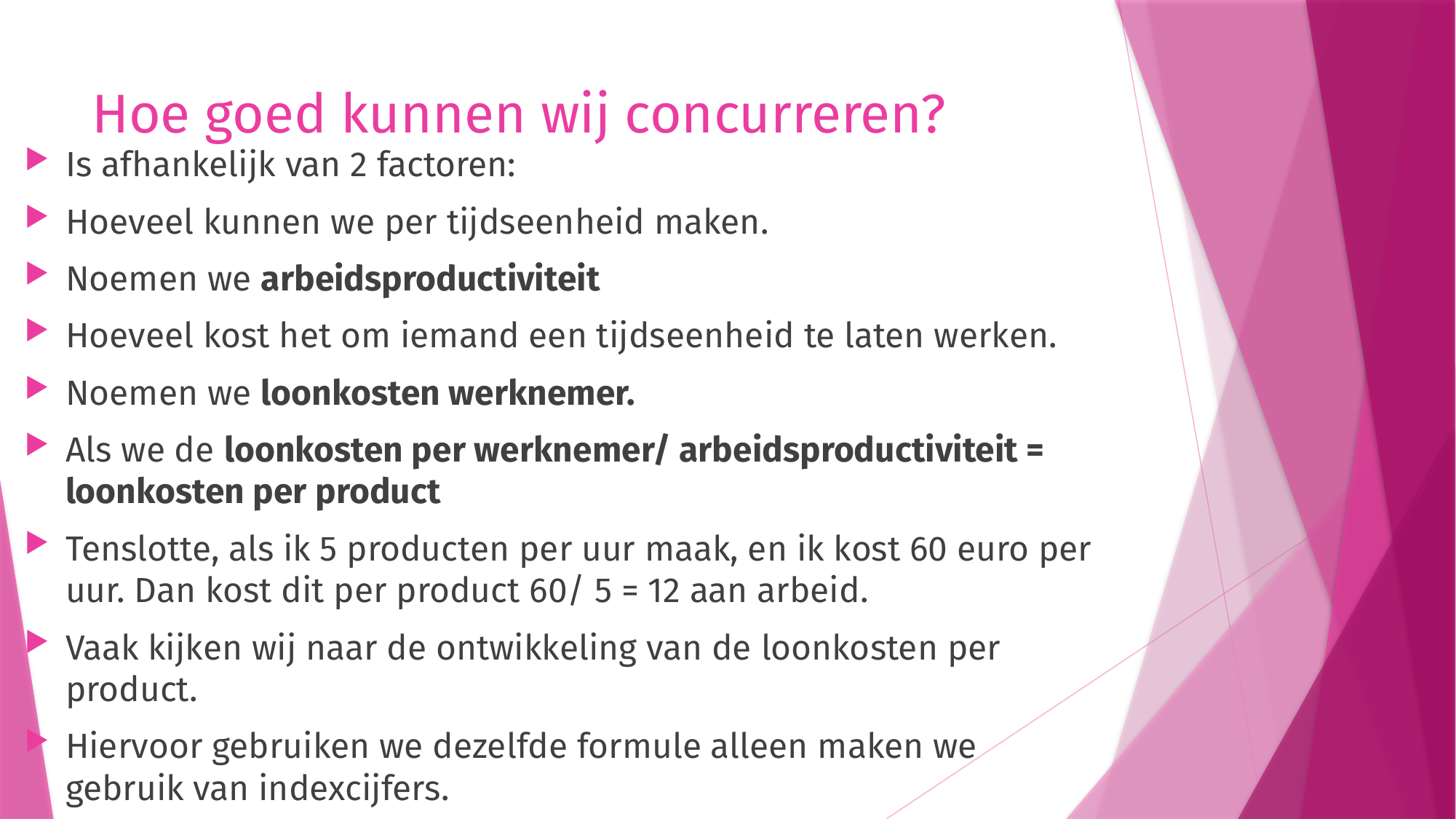

# Hoe goed kunnen wij concurreren?
Is afhankelijk van 2 factoren:
Hoeveel kunnen we per tijdseenheid maken.
Noemen we arbeidsproductiviteit
Hoeveel kost het om iemand een tijdseenheid te laten werken.
Noemen we loonkosten werknemer.
Als we de loonkosten per werknemer/ arbeidsproductiviteit = loonkosten per product
Tenslotte, als ik 5 producten per uur maak, en ik kost 60 euro per uur. Dan kost dit per product 60/ 5 = 12 aan arbeid.
Vaak kijken wij naar de ontwikkeling van de loonkosten per product.
Hiervoor gebruiken we dezelfde formule alleen maken we gebruik van indexcijfers.